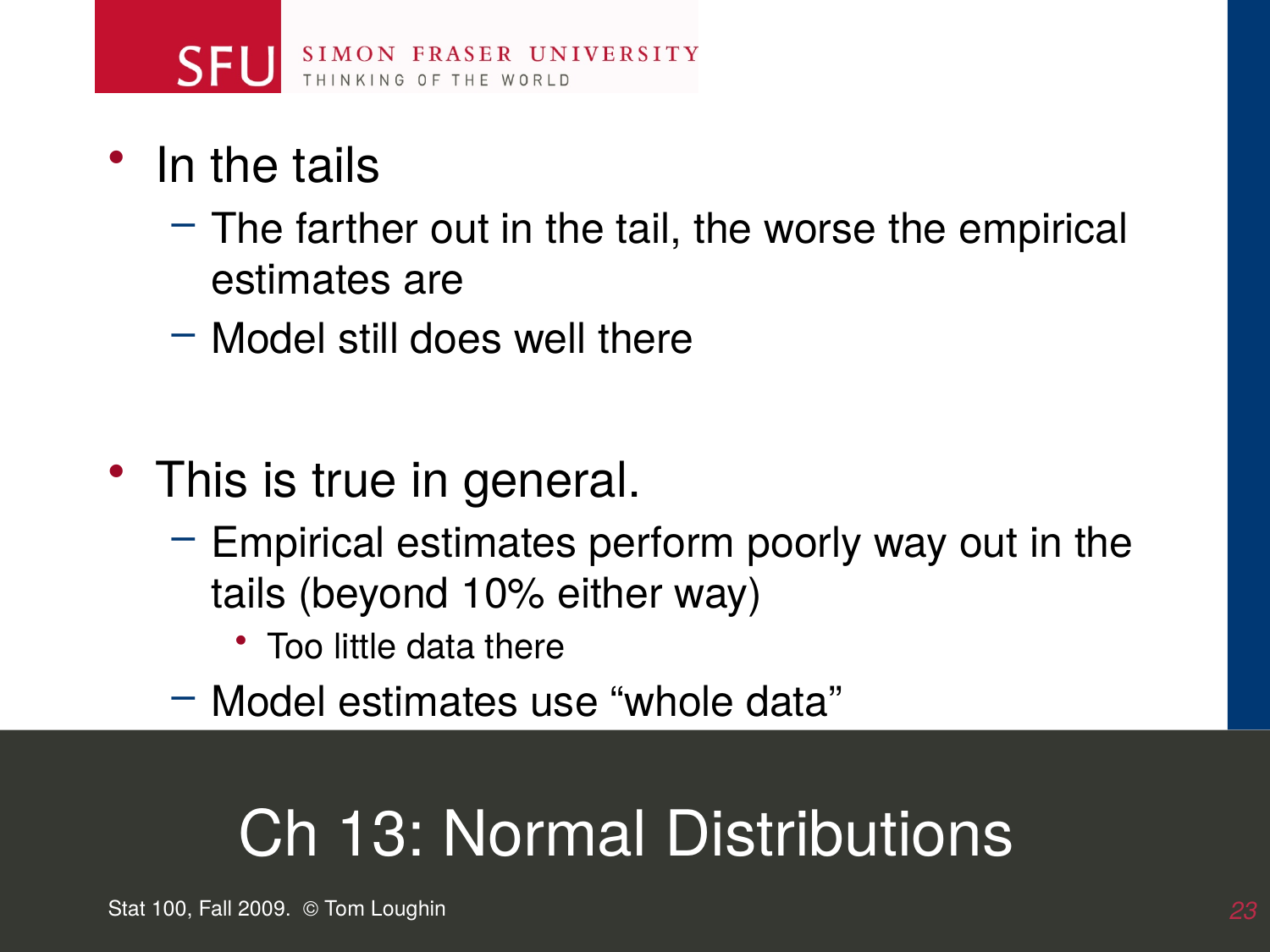

In the tails
The farther out in the tail, the worse the empirical estimates are
Model still does well there

This is true in general.
Empirical estimates perform poorly way out in the tails (beyond 10% either way)
Too little data there
Model estimates use “whole data”
# Ch 13: Normal Distributions
Stat 100, Fall 2009.  © Tom Loughin
23